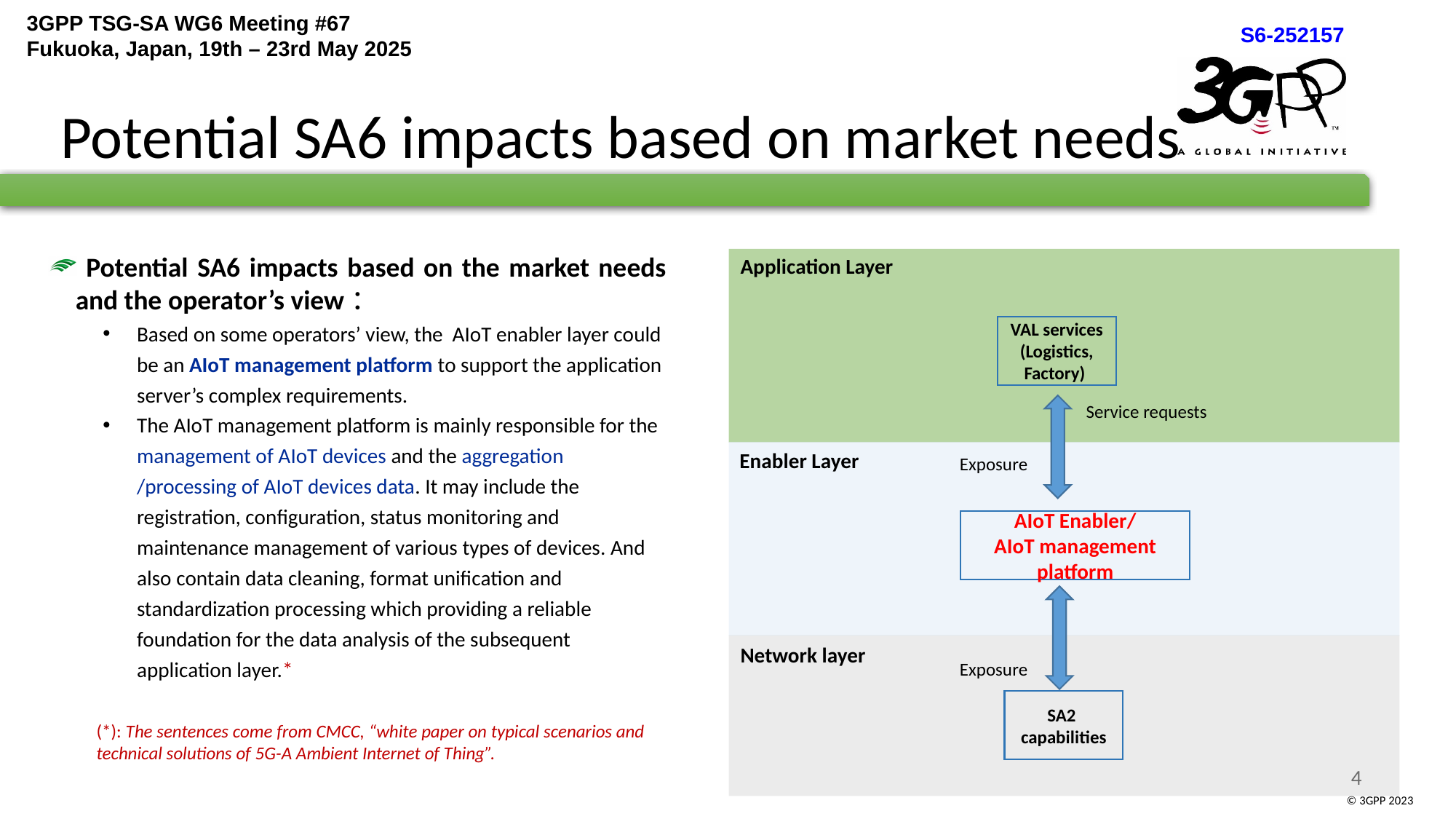

Potential SA6 impacts based on market needs

 Potential SA6 impacts based on the market needs and the operator’s view：
Based on some operators’ view, the  AIoT enabler layer could be an AIoT management platform to support the application server’s complex requirements.
The AIoT management platform is mainly responsible for the management of AIoT devices and the aggregation /processing of AIoT devices data. It may include the registration, configuration, status monitoring and maintenance management of various types of devices. And also contain data cleaning, format unification and standardization processing which providing a reliable foundation for the data analysis of the subsequent application layer.*
Application Layer

VAL services
(Logistics, Factory)
Service requests

Enabler Layer
Exposure
AIoT Enabler/
AIoT management platform

Network layer
Exposure
SA2  capabilities

(*): The sentences come from CMCC, “white paper on typical scenarios and technical solutions of 5G-A Ambient Internet of Thing”.